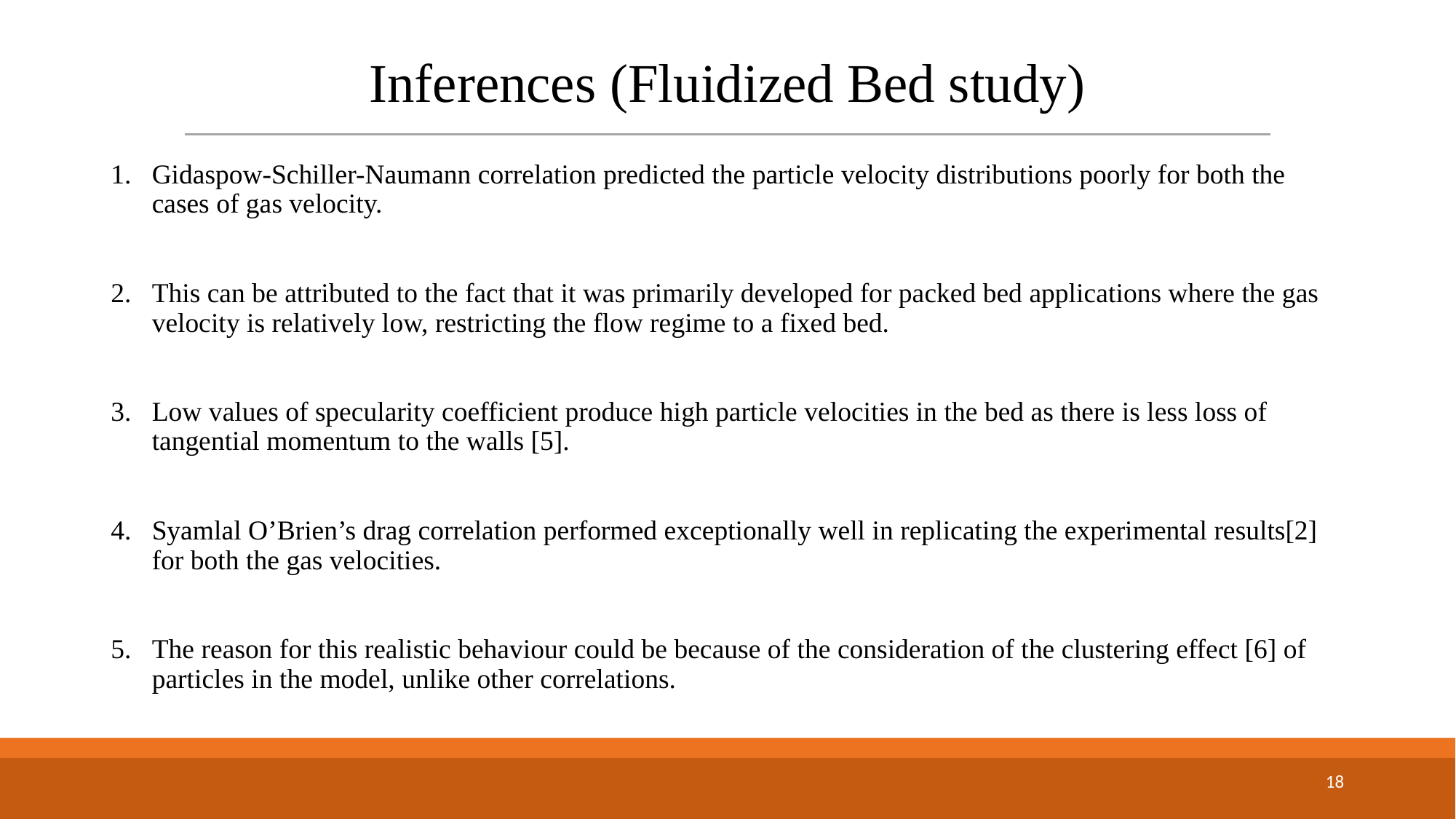

# Inferences (Fluidized Bed study)
Gidaspow-Schiller-Naumann correlation predicted the particle velocity distributions poorly for both the cases of gas velocity.

This can be attributed to the fact that it was primarily developed for packed bed applications where the gas velocity is relatively low, restricting the flow regime to a fixed bed.

Low values of specularity coefficient produce high particle velocities in the bed as there is less loss of tangential momentum to the walls [5].

Syamlal O’Brien’s drag correlation performed exceptionally well in replicating the experimental results[2] for both the gas velocities.

The reason for this realistic behaviour could be because of the consideration of the clustering effect [6] of particles in the model, unlike other correlations.

18